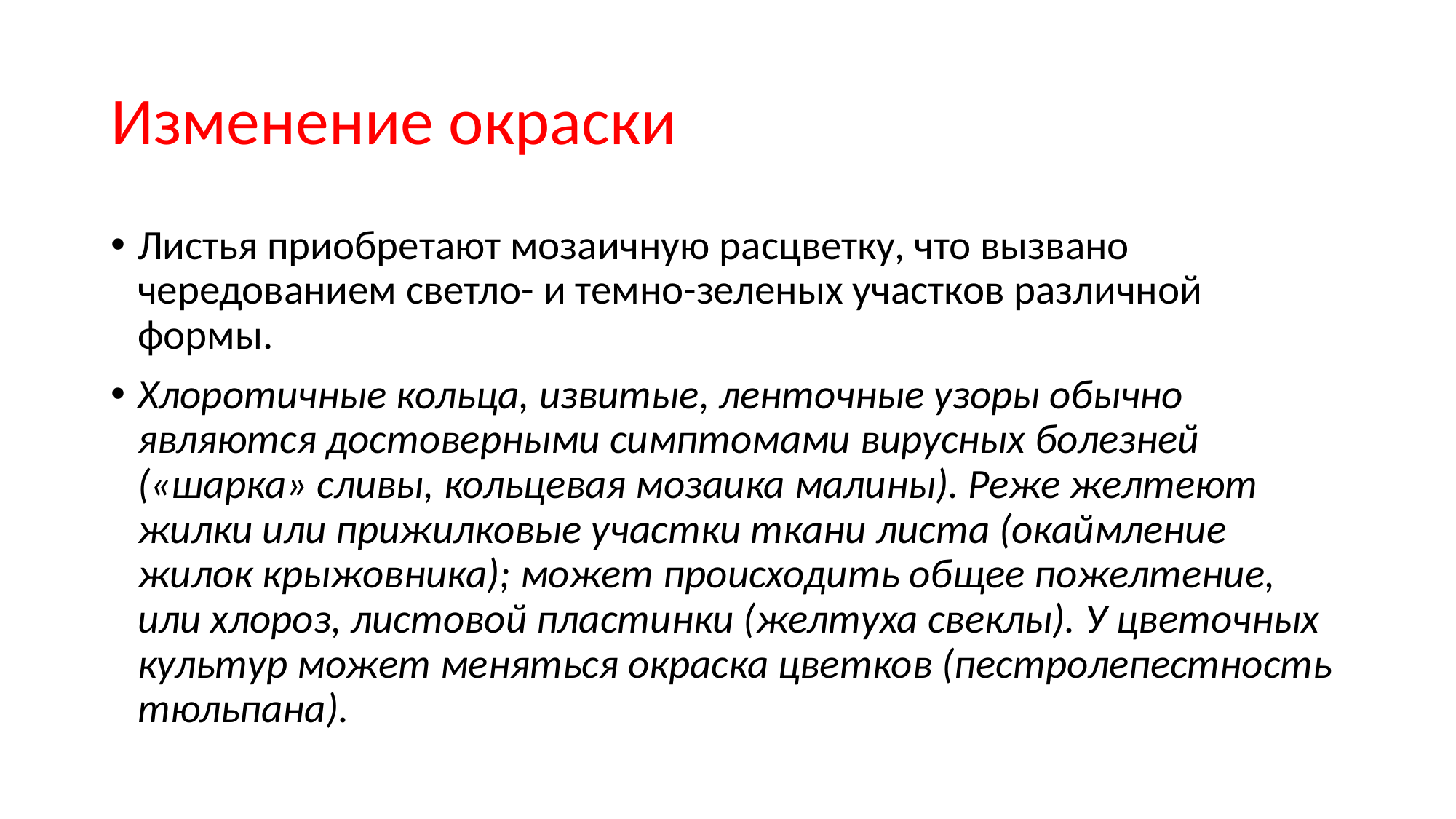

# Изменение окраски
Листья приобретают мозаичную расцветку, что вызвано чередованием светло- и темно-зеленых участков различной формы.
Хлоротичные кольца, извитые, ленточные узоры обычно являются достоверными симптомами вирусных болезней («шарка» сливы, кольцевая мозаика малины). Реже желтеют жилки или прижилковые участки ткани листа (окаймление жилок крыжовника); может происходить общее пожелтение, или хлороз, листовой пластинки (желтуха свеклы). У цветочных культур может меняться окраска цветков (пестролепестность тюльпана).